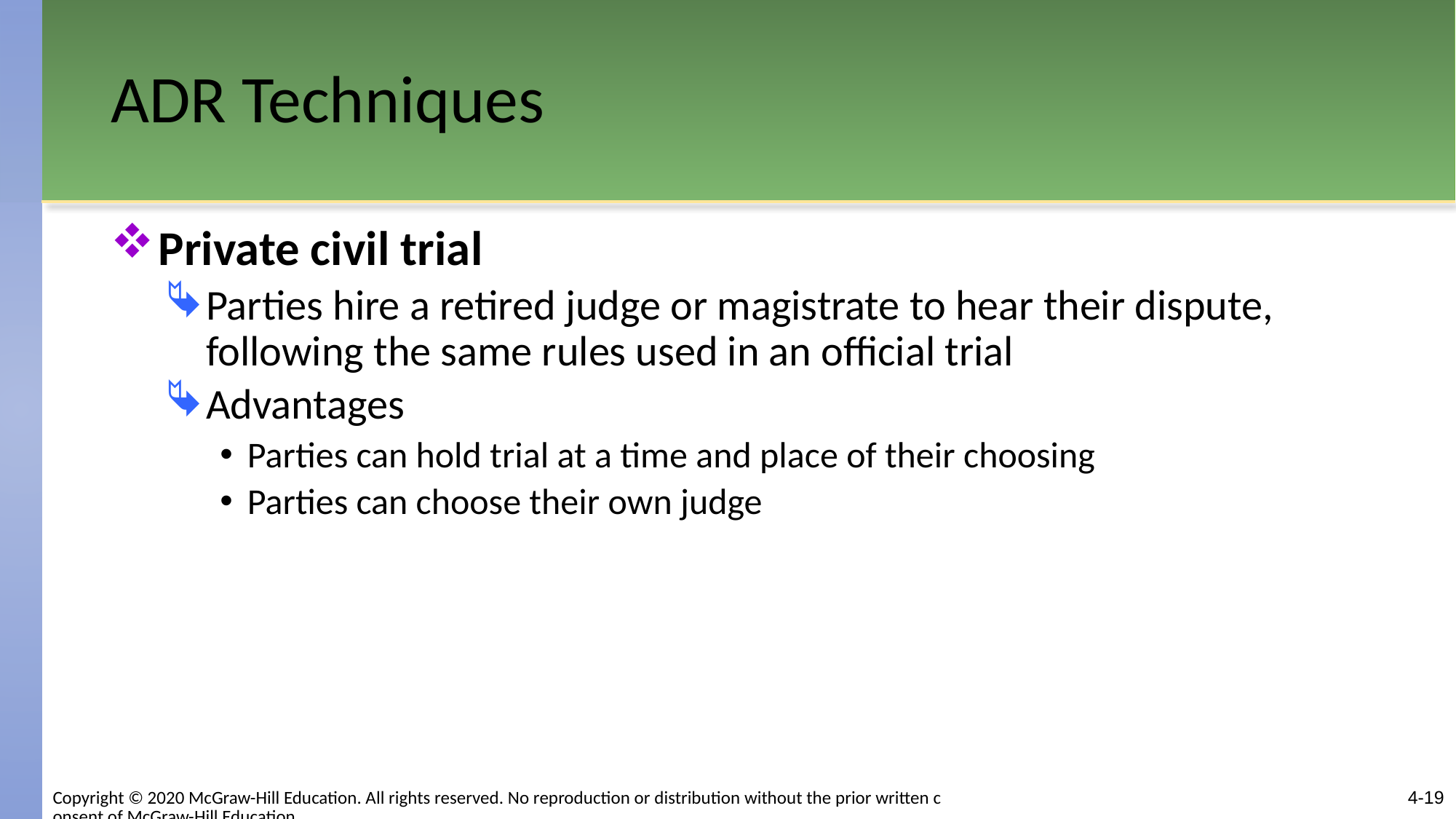

# ADR Techniques
Private civil trial
Parties hire a retired judge or magistrate to hear their dispute, following the same rules used in an official trial
Advantages
Parties can hold trial at a time and place of their choosing
Parties can choose their own judge
4-19
Copyright © 2020 McGraw-Hill Education. All rights reserved. No reproduction or distribution without the prior written consent of McGraw-Hill Education.